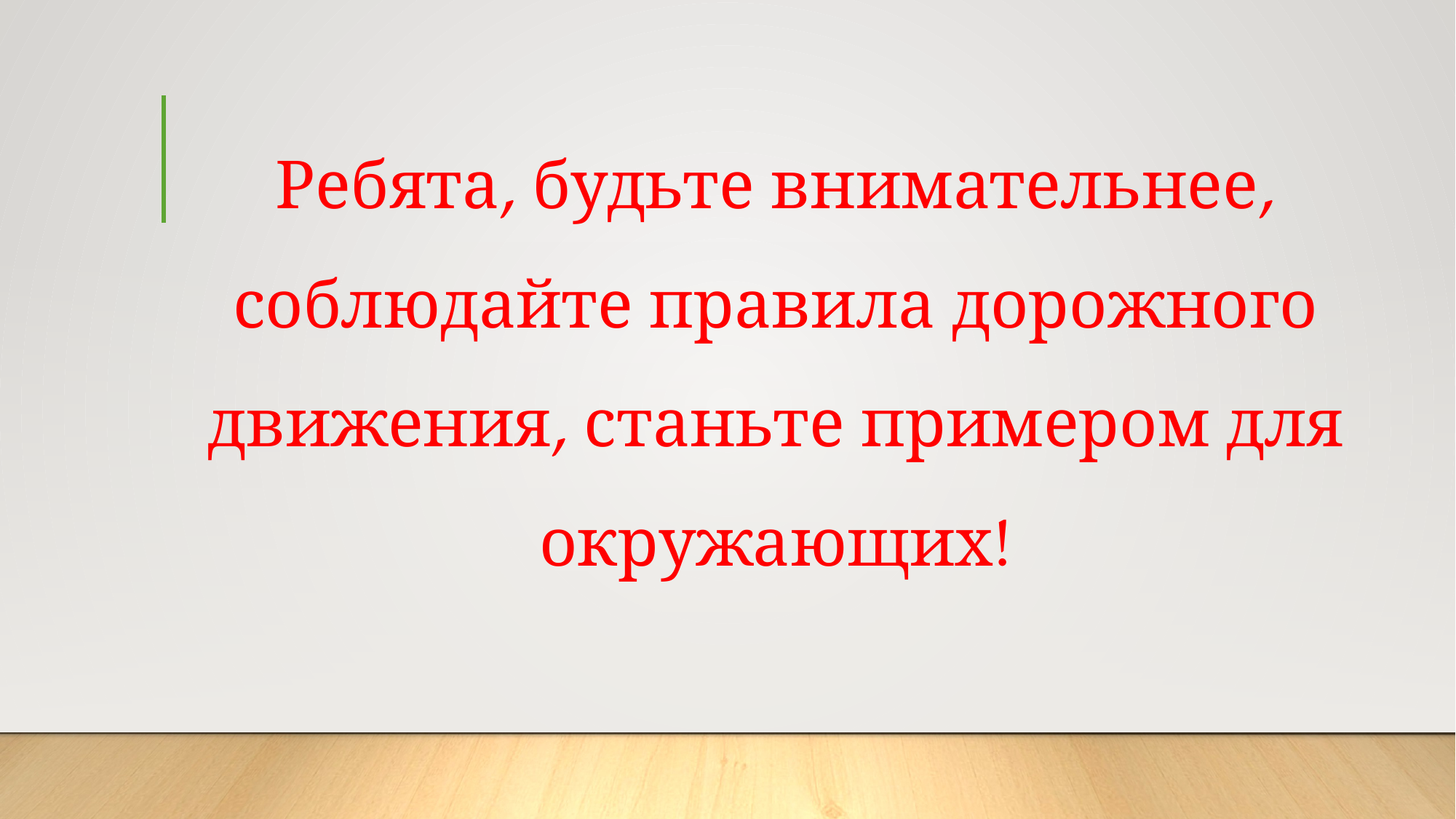

# Ребята, будьте внимательнее, соблюдайте правила дорожного движения, станьте примером для окружающих!